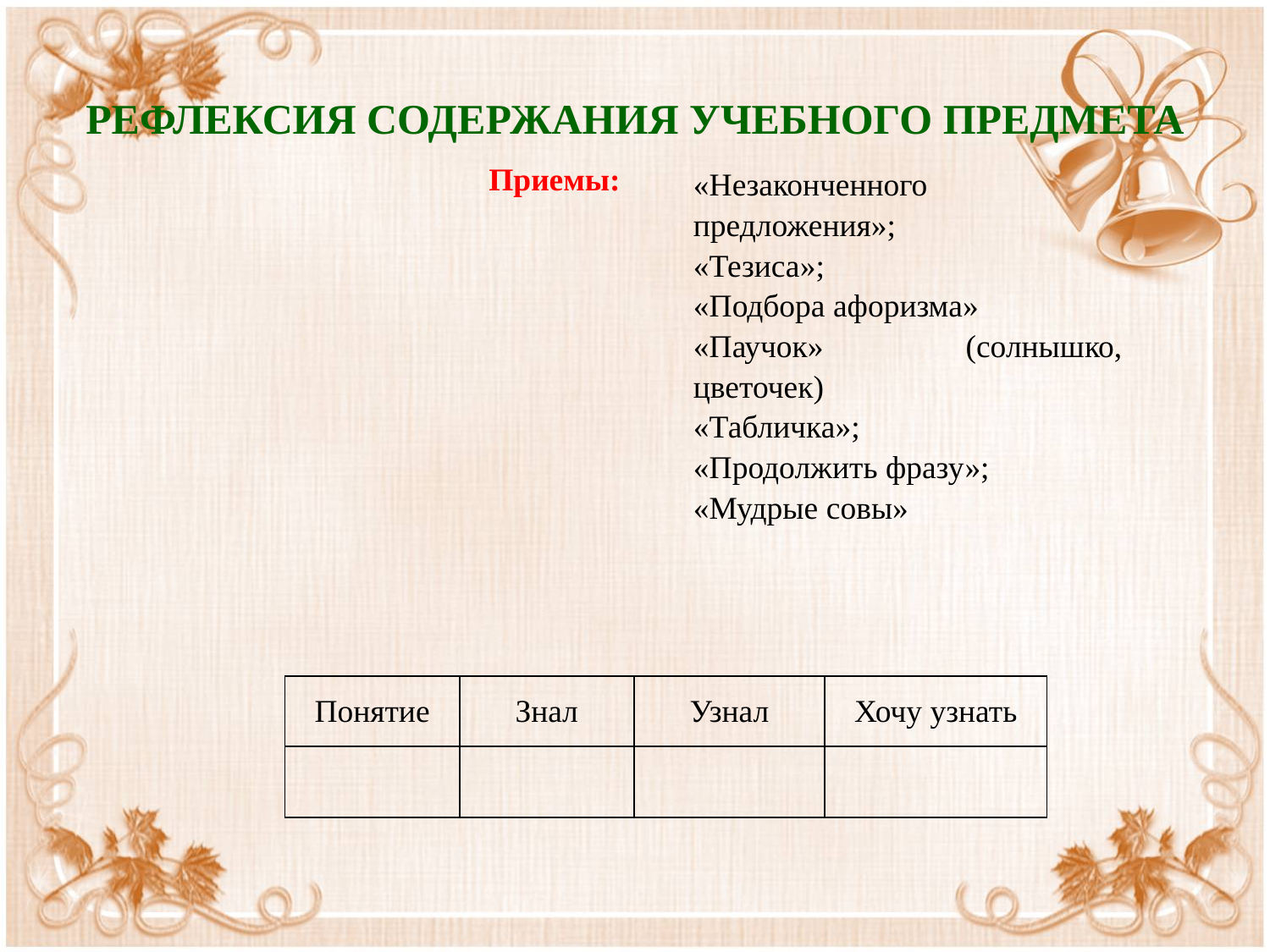

# РЕФЛЕКСИЯ СОДЕРЖАНИЯ УЧЕБНОГО ПРЕДМЕТА

| Приемы: | «Незаконченного предложения»; «Тезиса»; «Подбора афоризма» «Паучок» (солнышко, цветочек) «Табличка»; «Продолжить фразу»; «Мудрые совы» |
| --- | --- |
| Понятие | Знал | Узнал | Хочу узнать |
| --- | --- | --- | --- |
|  |  |  |  |